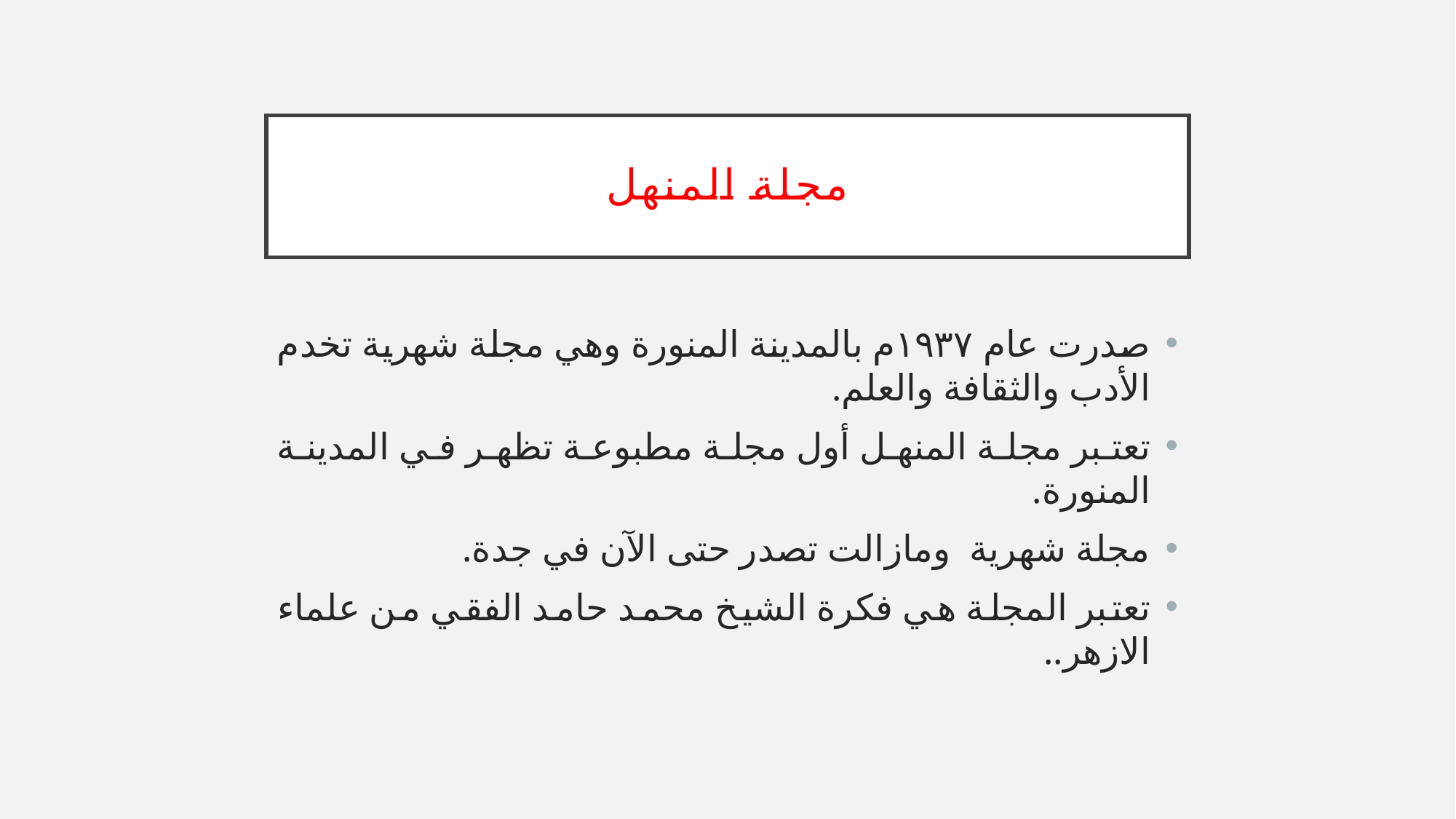

# مجلة المنهل
صدرت عام ١٩٣٧م بالمدينة المنورة وهي مجلة شهرية تخدم الأدب والثقافة والعلم.
تعتبر مجلة المنهل أول مجلة مطبوعة تظهر في المدينة المنورة.
مجلة شهرية  ومازالت تصدر حتى الآن في جدة.
تعتبر المجلة هي فكرة الشيخ محمد حامد الفقي من علماء الازهر..